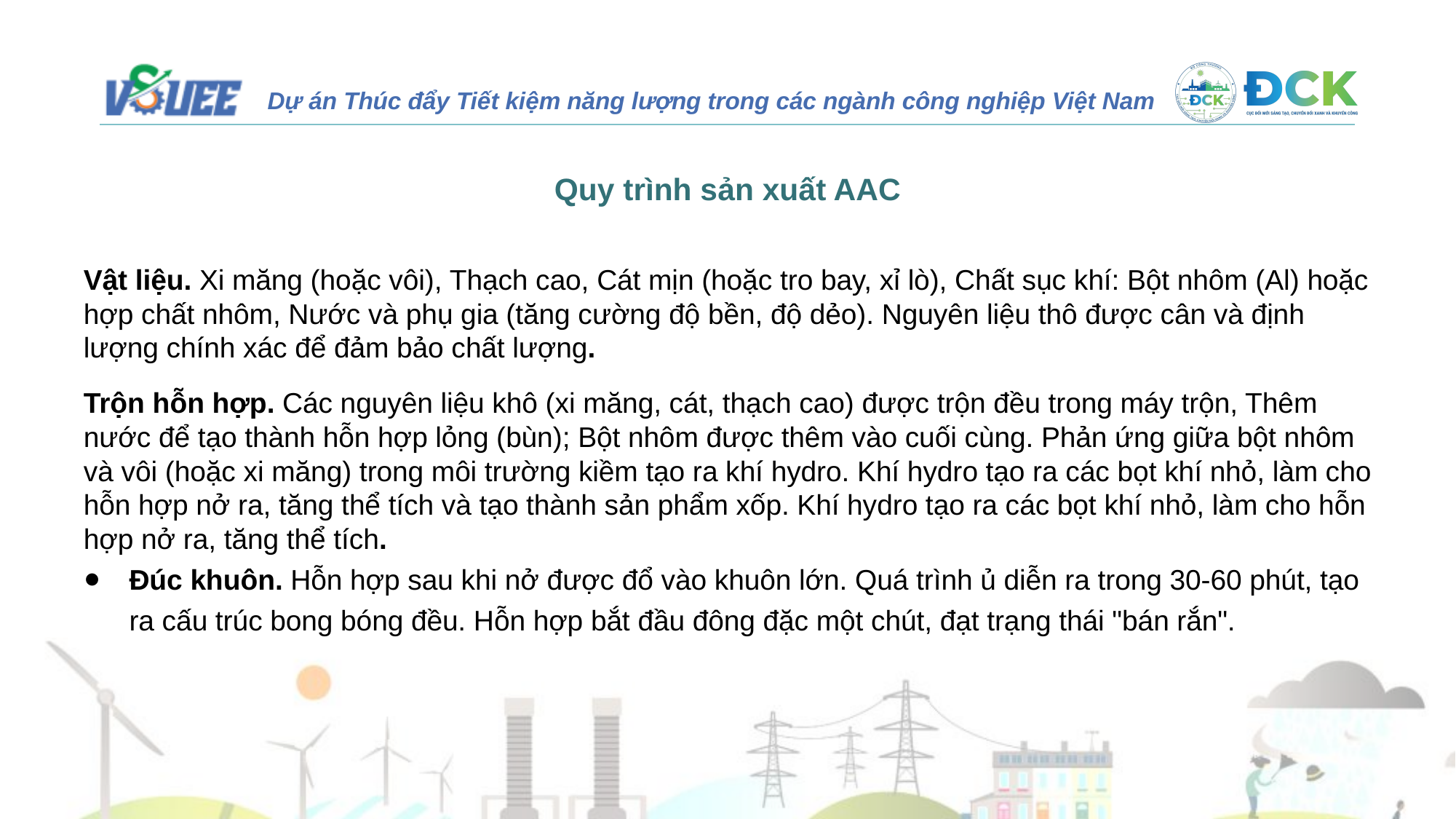

Quy trình sản xuất AAC
Vật liệu. Xi măng (hoặc vôi), Thạch cao, Cát mịn (hoặc tro bay, xỉ lò), Chất sục khí: Bột nhôm (Al) hoặc hợp chất nhôm, Nước và phụ gia (tăng cường độ bền, độ dẻo). Nguyên liệu thô được cân và định lượng chính xác để đảm bảo chất lượng.
Trộn hỗn hợp. Các nguyên liệu khô (xi măng, cát, thạch cao) được trộn đều trong máy trộn, Thêm nước để tạo thành hỗn hợp lỏng (bùn); Bột nhôm được thêm vào cuối cùng. Phản ứng giữa bột nhôm và vôi (hoặc xi măng) trong môi trường kiềm tạo ra khí hydro. Khí hydro tạo ra các bọt khí nhỏ, làm cho hỗn hợp nở ra, tăng thể tích và tạo thành sản phẩm xốp. Khí hydro tạo ra các bọt khí nhỏ, làm cho hỗn hợp nở ra, tăng thể tích.
Đúc khuôn. Hỗn hợp sau khi nở được đổ vào khuôn lớn. Quá trình ủ diễn ra trong 30-60 phút, tạo ra cấu trúc bong bóng đều. Hỗn hợp bắt đầu đông đặc một chút, đạt trạng thái "bán rắn".